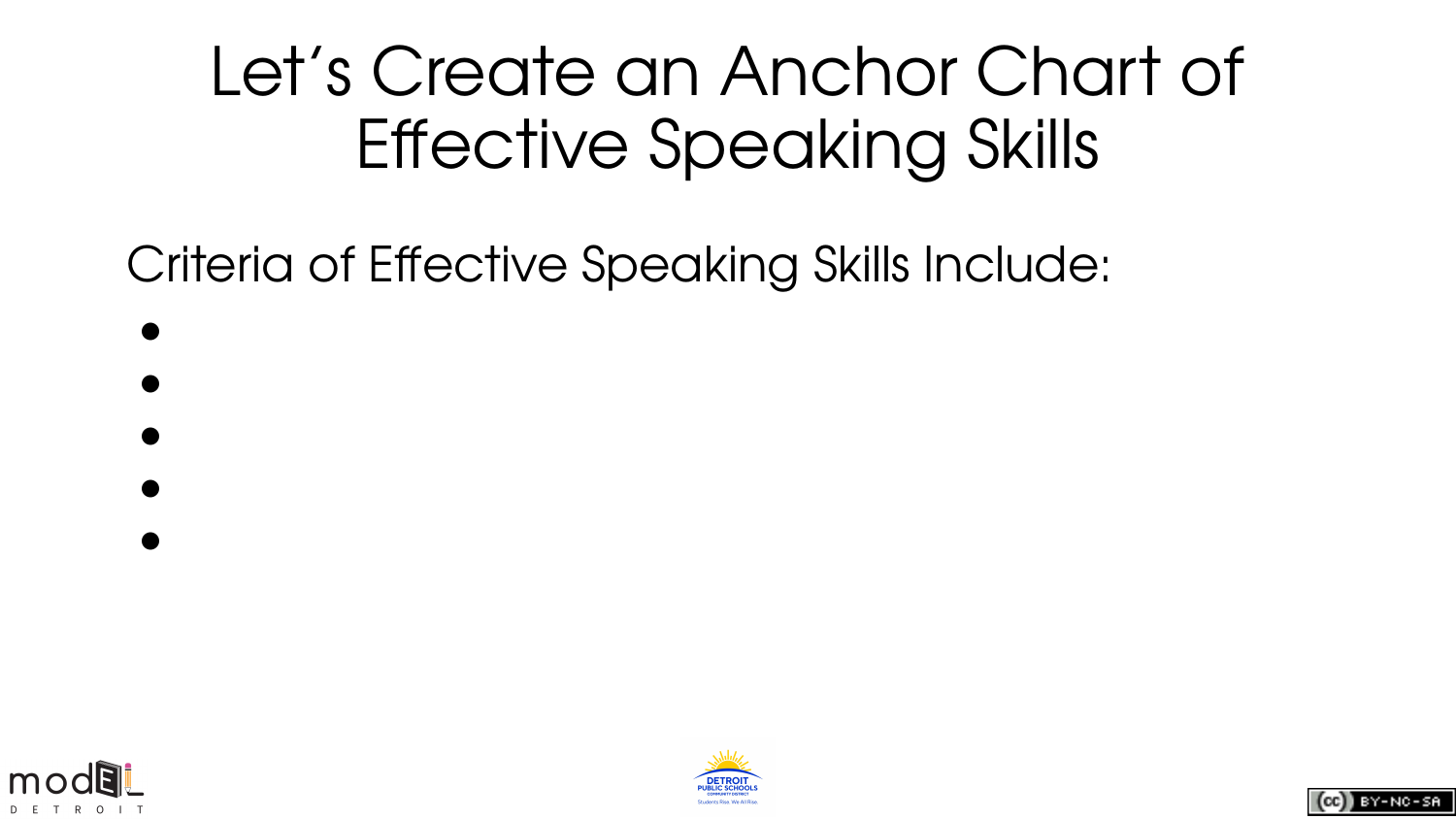

# Let’s Create an Anchor Chart of Effective Speaking Skills
Criteria of Effective Speaking Skills Include: